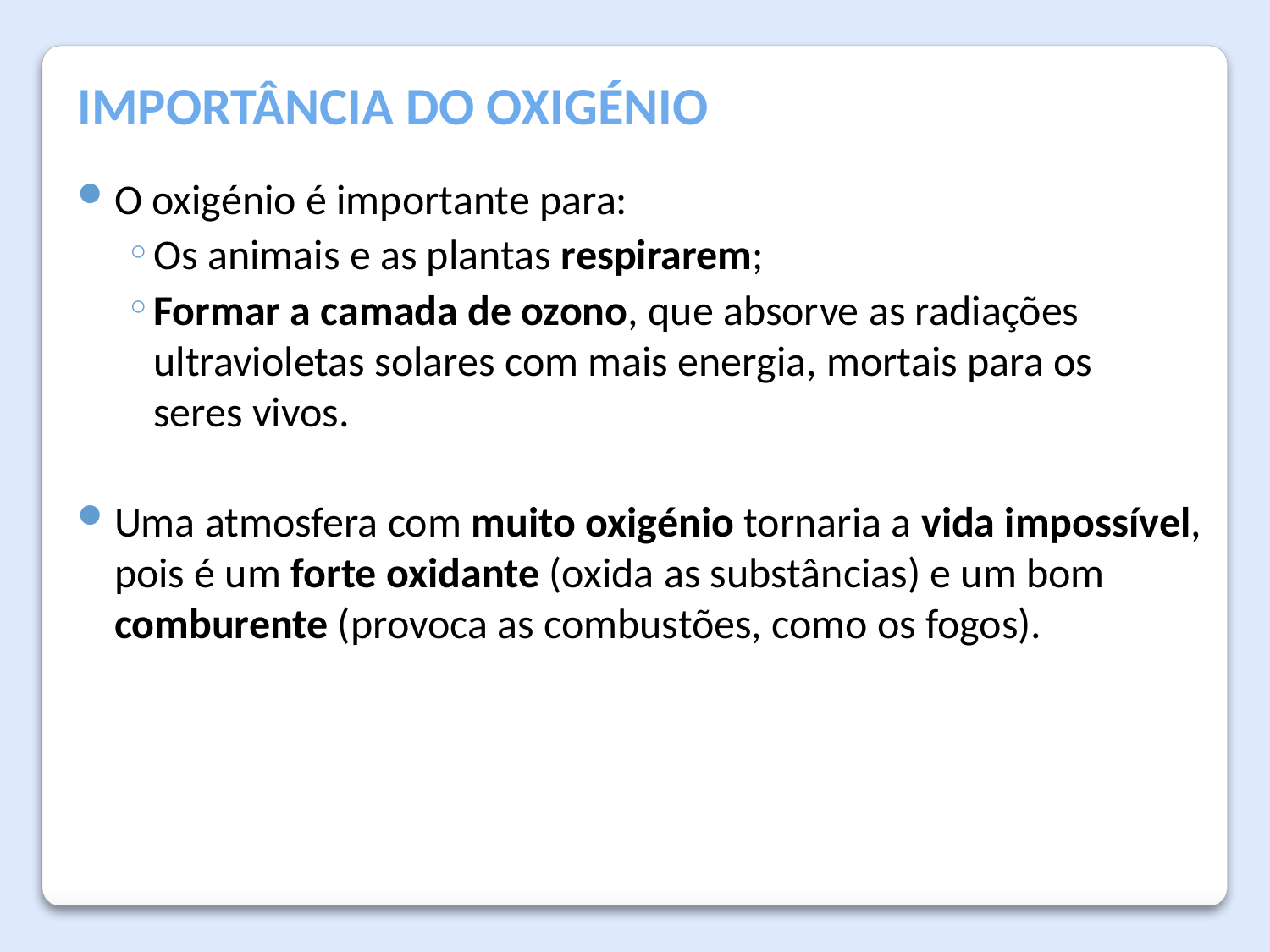

IMPORTÂNCIA DO OXIGÉNIO

O oxigénio é importante para:
Os animais e as plantas respirarem;
Formar a camada de ozono, que absorve as radiações ultravioletas solares com mais energia, mortais para os
seres vivos.

Uma atmosfera com muito oxigénio tornaria a vida impossível, pois é um forte oxidante (oxida as substâncias) e um bom comburente (provoca as combustões, como os fogos).